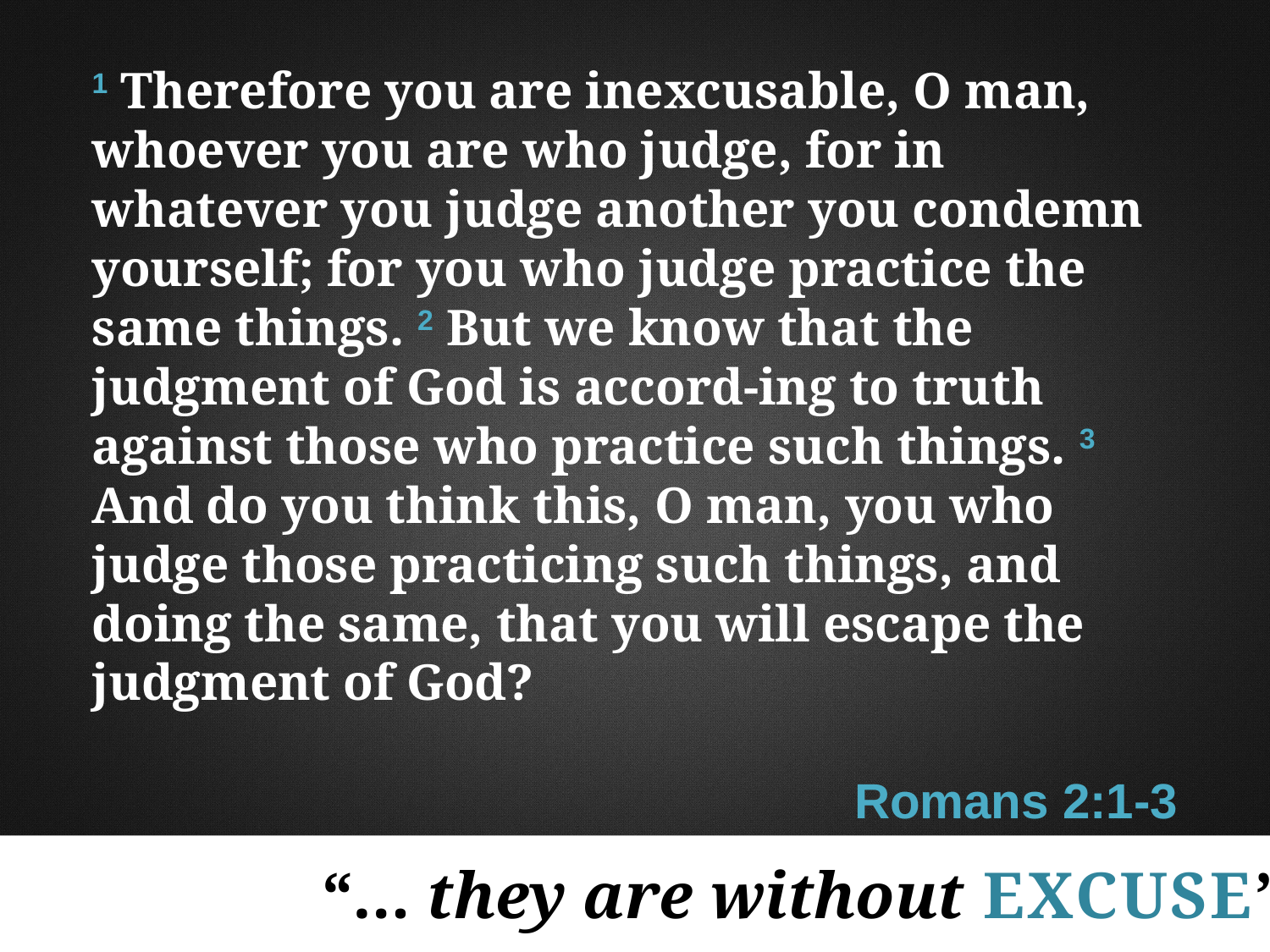

1 Therefore you are inexcusable, O man, whoever you are who judge, for in whatever you judge another you condemn yourself; for you who judge practice the same things. 2 But we know that the judgment of God is accord-ing to truth against those who practice such things. 3 And do you think this, O man, you who judge those practicing such things, and doing the same, that you will escape the judgment of God?

Romans 2:1-3

“… they are without excuse”